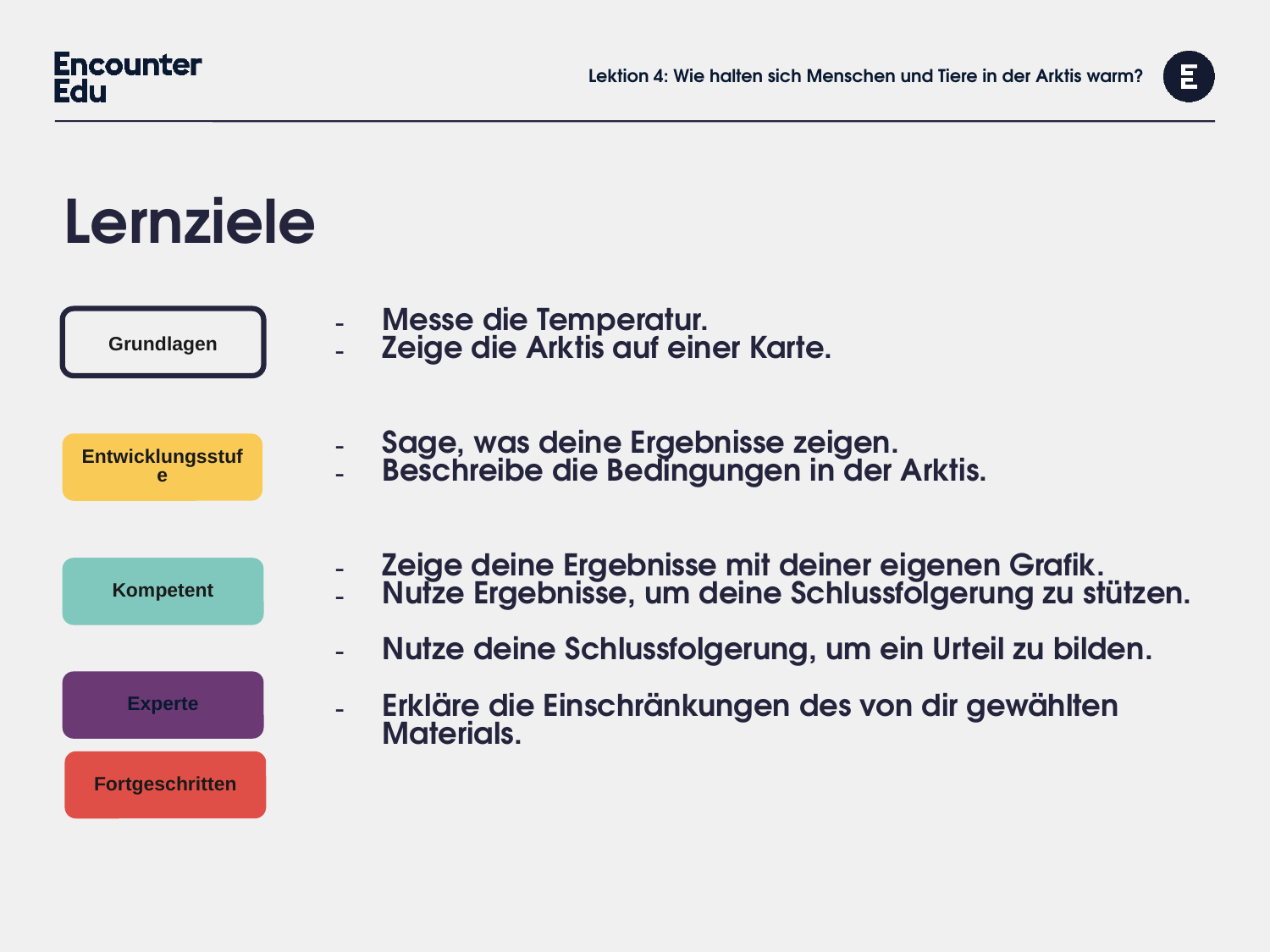

# Lektion 4: Wie halten sich Menschen und Tiere in der Arktis warm?
Lernziele
Grundlagen
| Messe die Temperatur. Zeige die Arktis auf einer Karte. |
| --- |
| Sage, was deine Ergebnisse zeigen. Beschreibe die Bedingungen in der Arktis. |
| Zeige deine Ergebnisse mit deiner eigenen Grafik. Nutze Ergebnisse, um deine Schlussfolgerung zu stützen. Nutze deine Schlussfolgerung, um ein Urteil zu bilden. Erkläre die Einschränkungen des von dir gewählten Materials. |
|  |
|  |
Entwicklungsstufe
Kompetent
Experte
Fortgeschritten